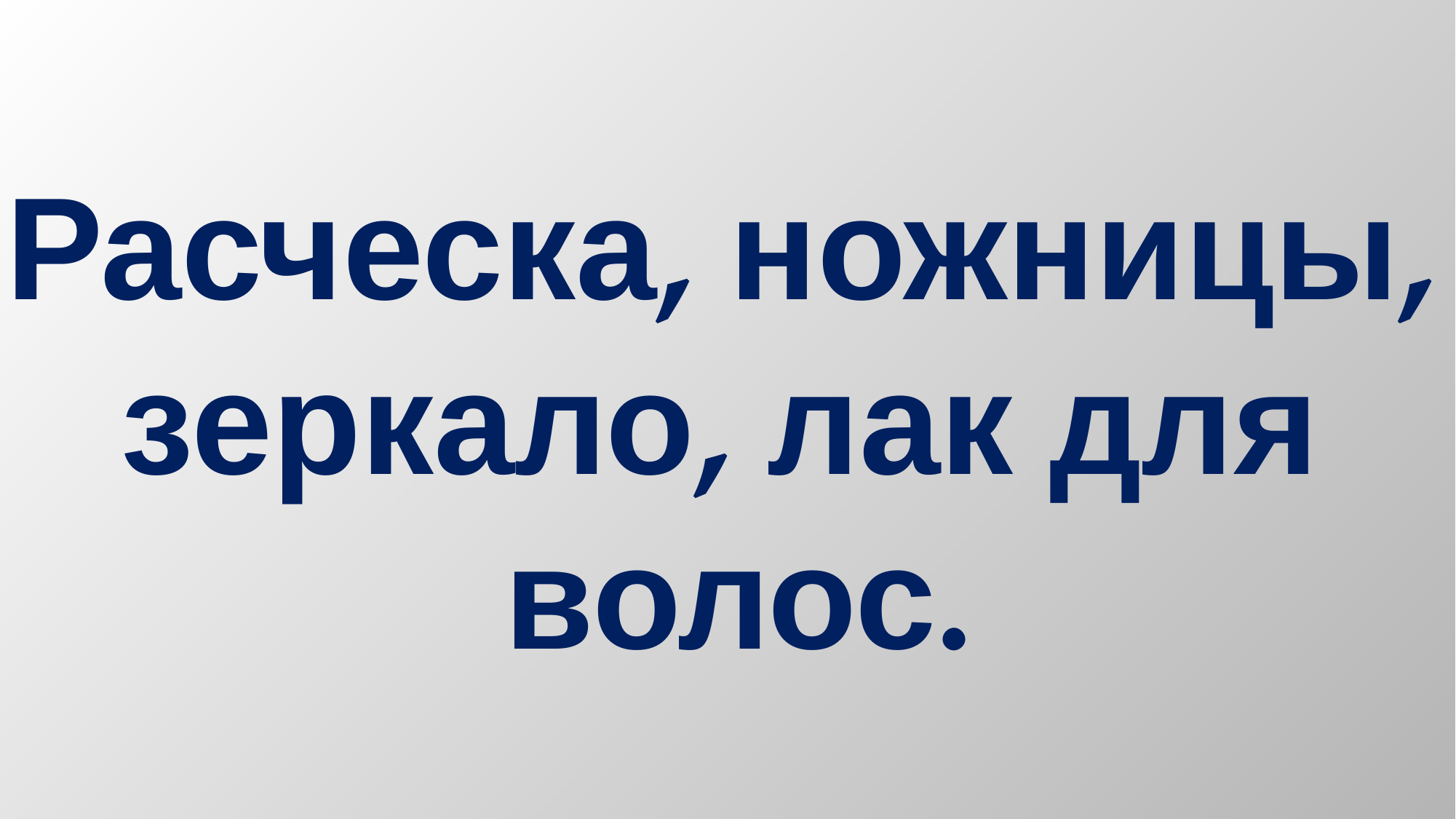

#

Расческа, ножницы,
зеркало, лак для
волос.